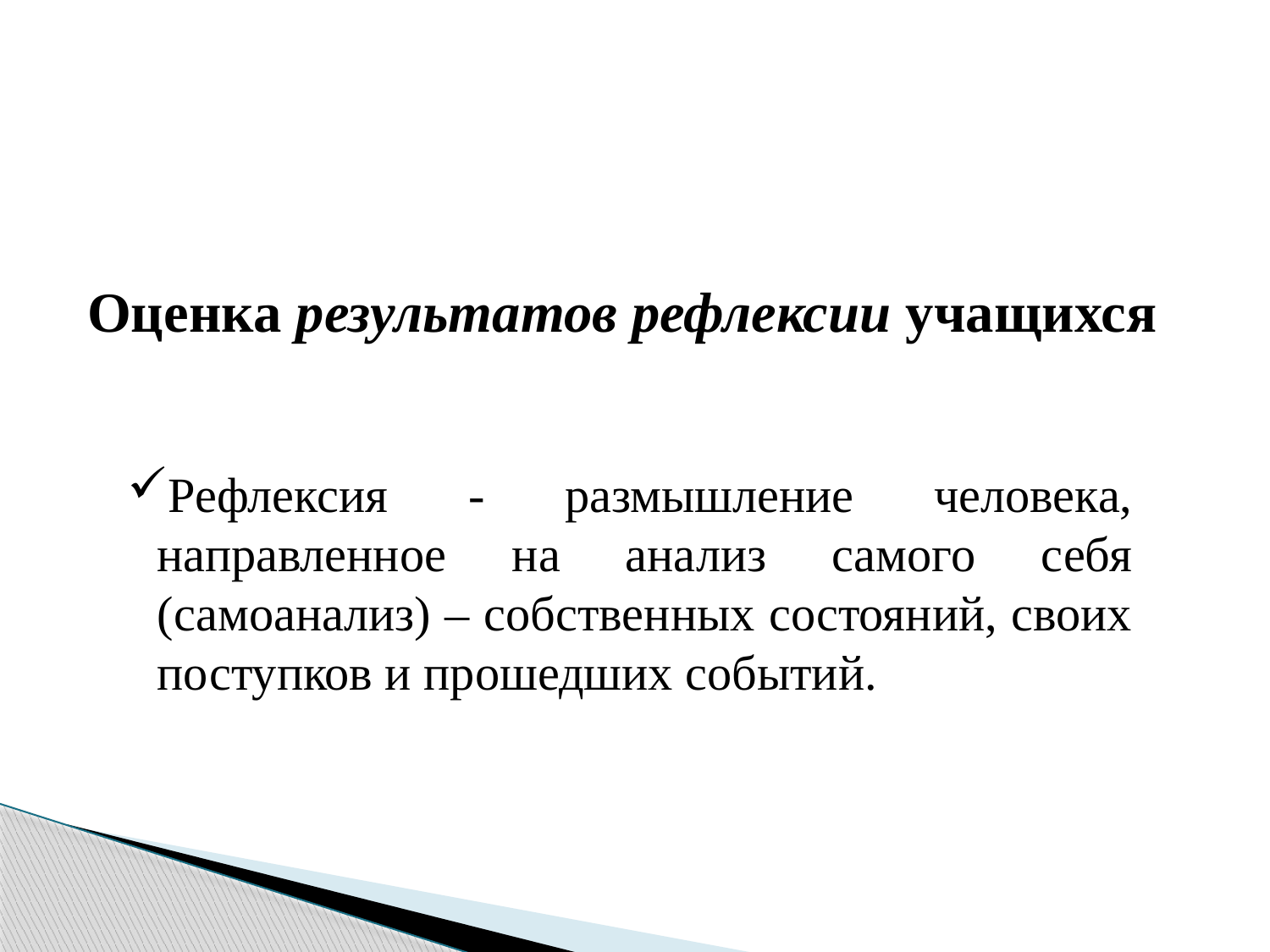

Оценка результатов рефлексии учащихся
Рефлексия - размышление человека, направленное на анализ самого себя (самоанализ) – собственных состояний, своих поступков и прошедших событий.